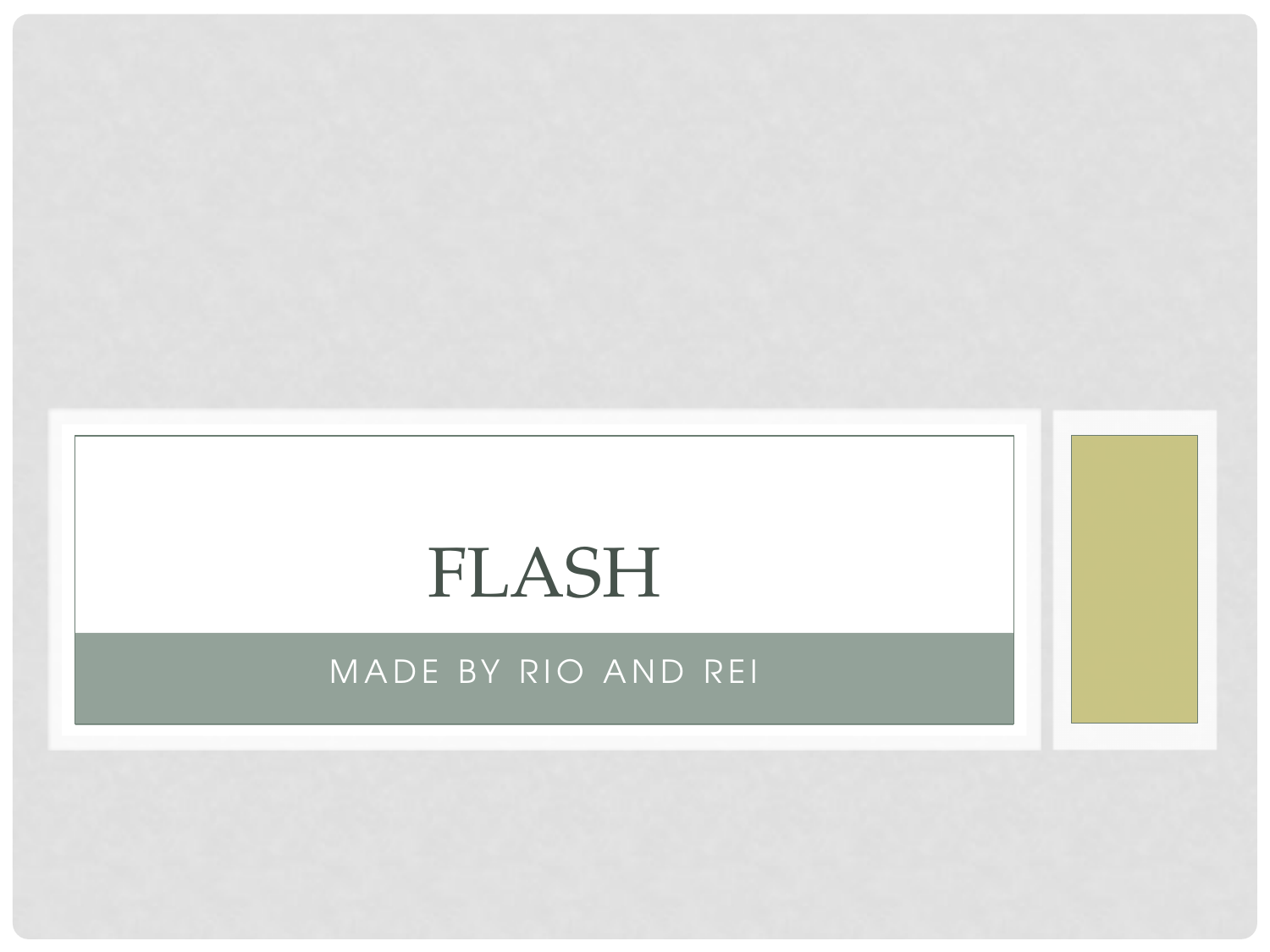

# Flash
Made by Rio and Rei